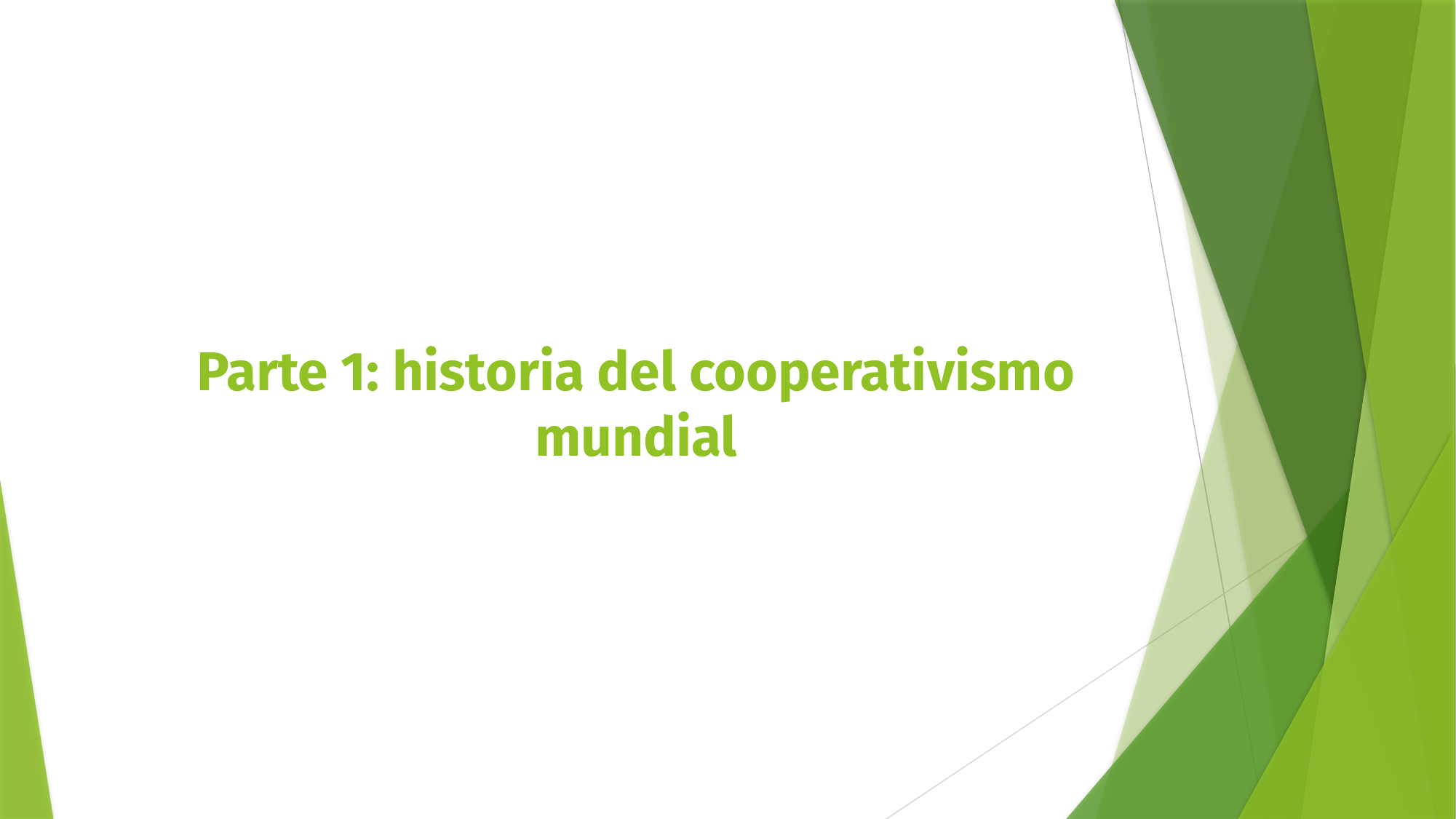

# Parte 1: historia del cooperativismo mundial